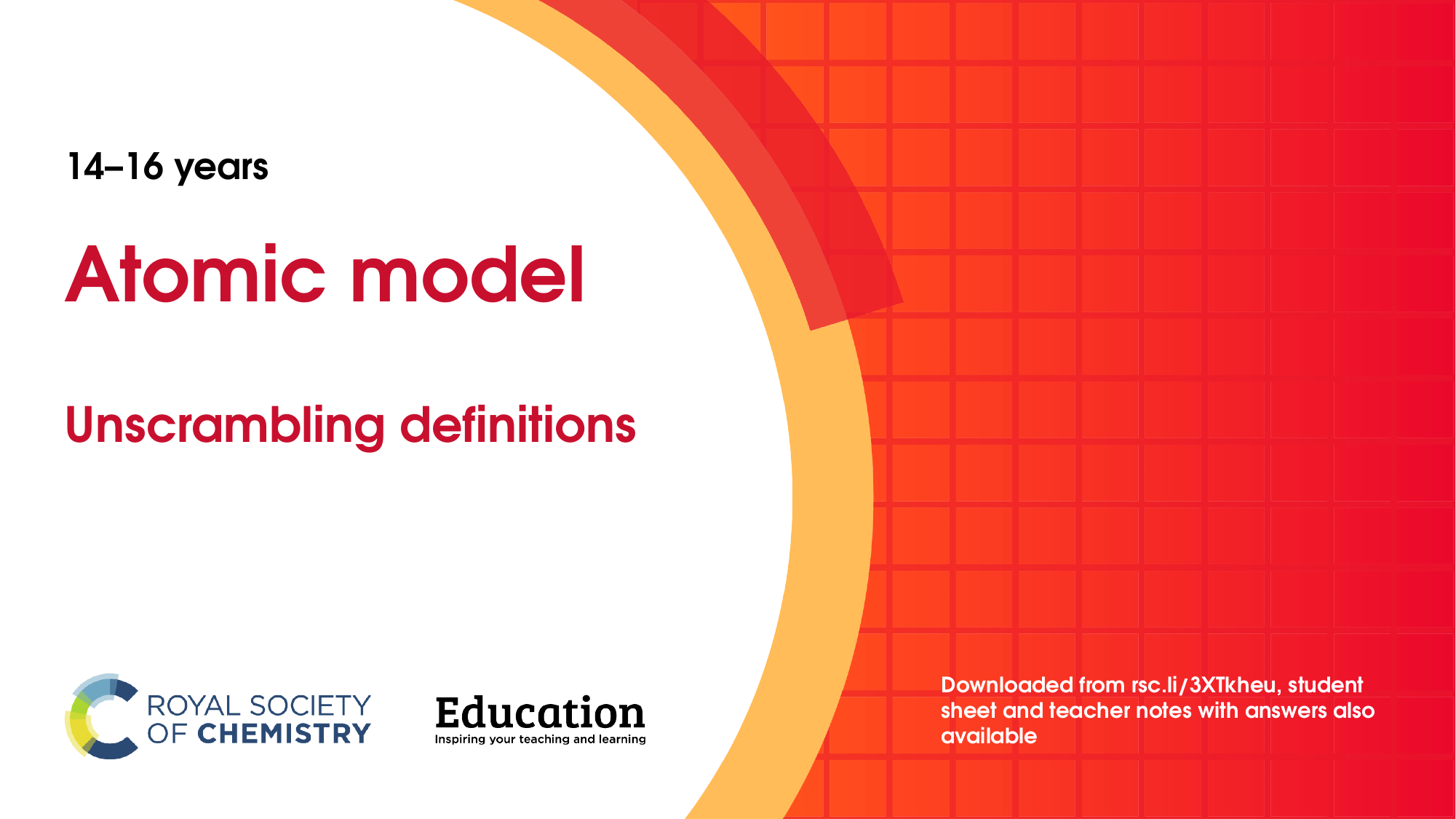

# 14–16 years
Atomic model

Unscrambling definitions